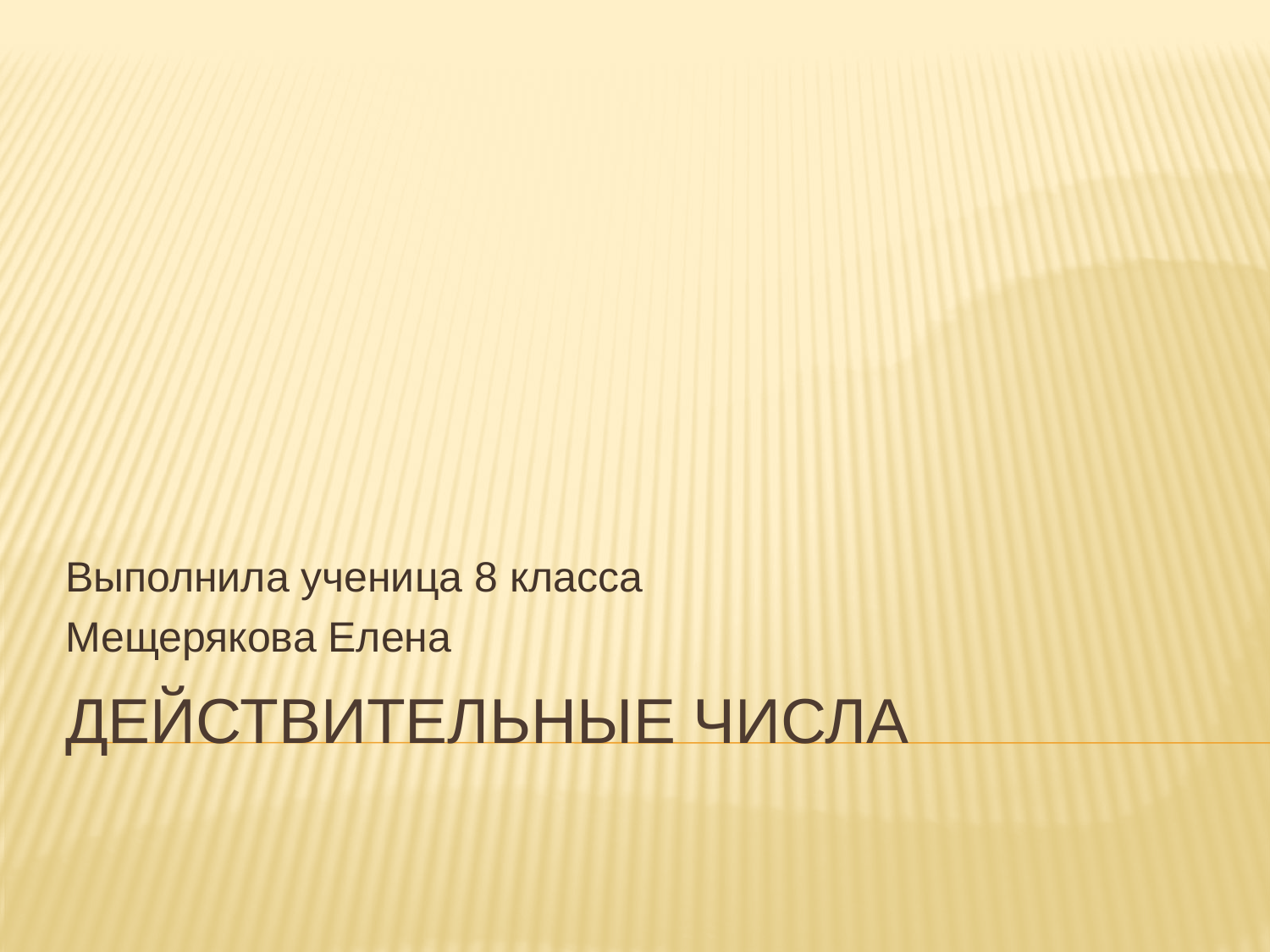

Выполнила ученица 8 класса
Мещерякова Елена
# Действительные числа